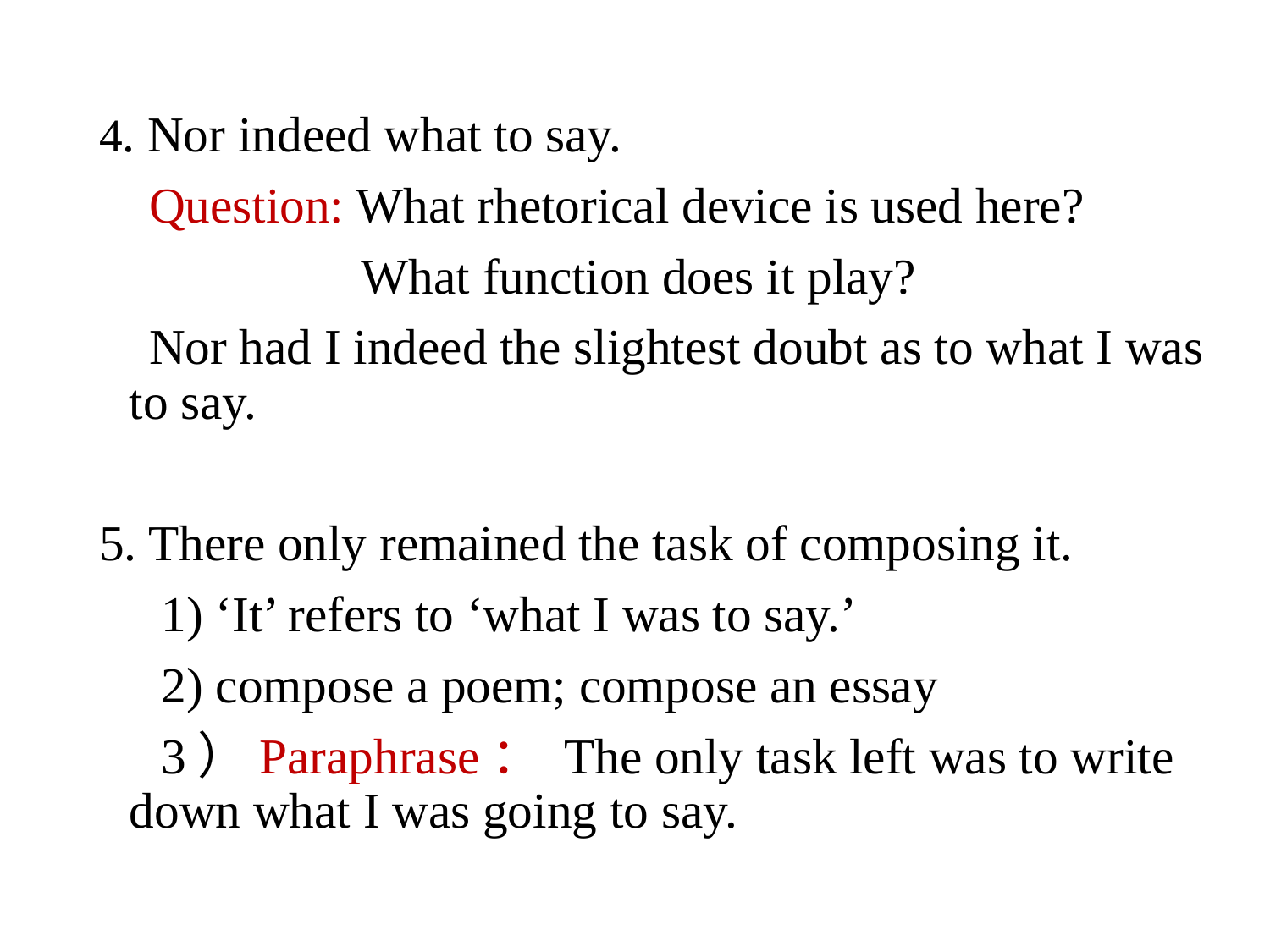

4. Nor indeed what to say.
    Question: What rhetorical device is used here?
                     What function does it play?
    Nor had I indeed the slightest doubt as to what I was to say.

5. There only remained the task of composing it.
     1) ‘It’ refers to ‘what I was to say.’
     2) compose a poem; compose an essay
     3）Paraphrase： The only task left was to write down what I was going to say.